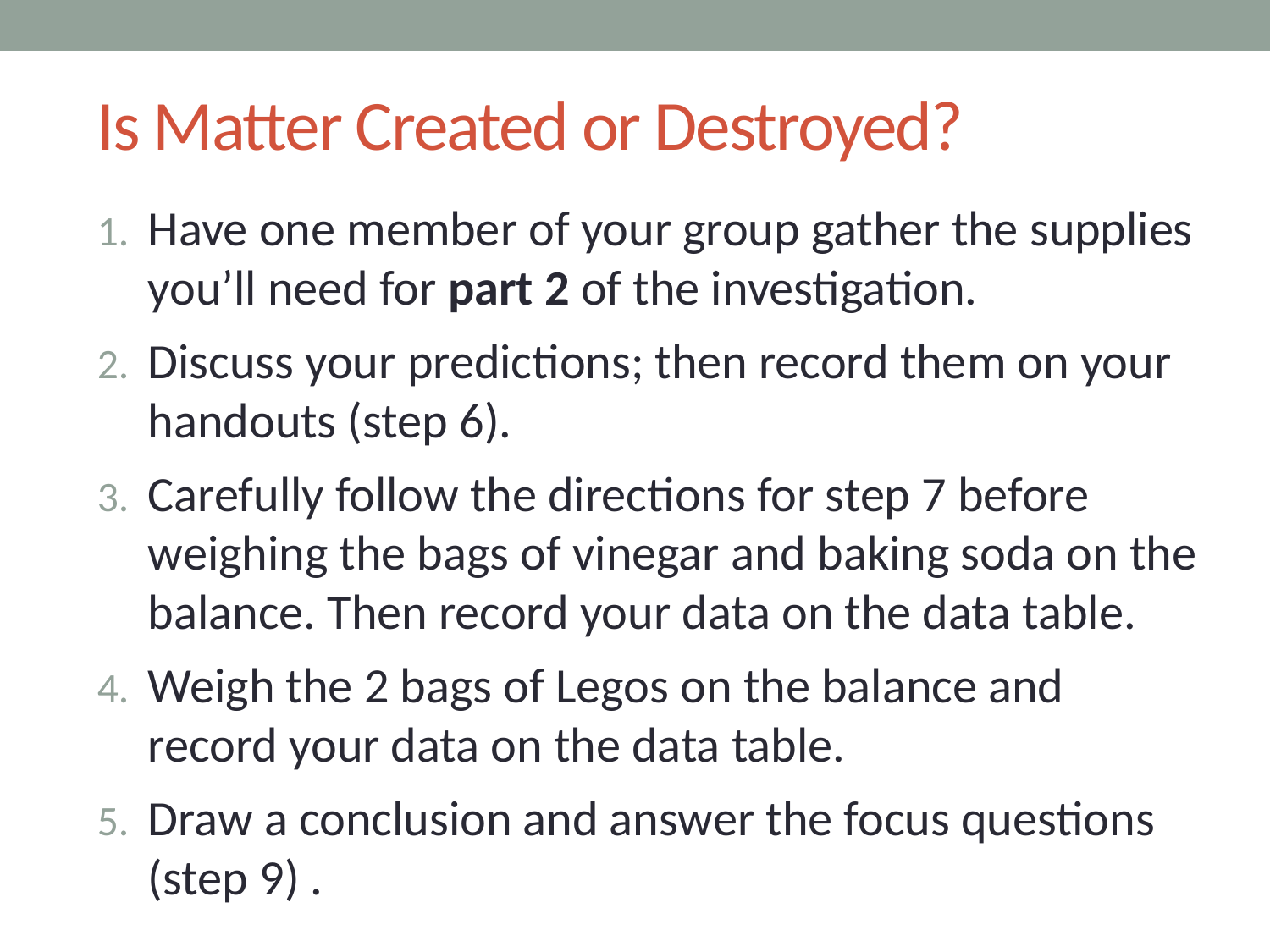

# Is Matter Created or Destroyed?
Have one member of your group gather the supplies you’ll need for part 2 of the investigation.
Discuss your predictions; then record them on your handouts (step 6).
Carefully follow the directions for step 7 before weighing the bags of vinegar and baking soda on the balance. Then record your data on the data table.
Weigh the 2 bags of Legos on the balance and record your data on the data table.
Draw a conclusion and answer the focus questions
(step 9) .